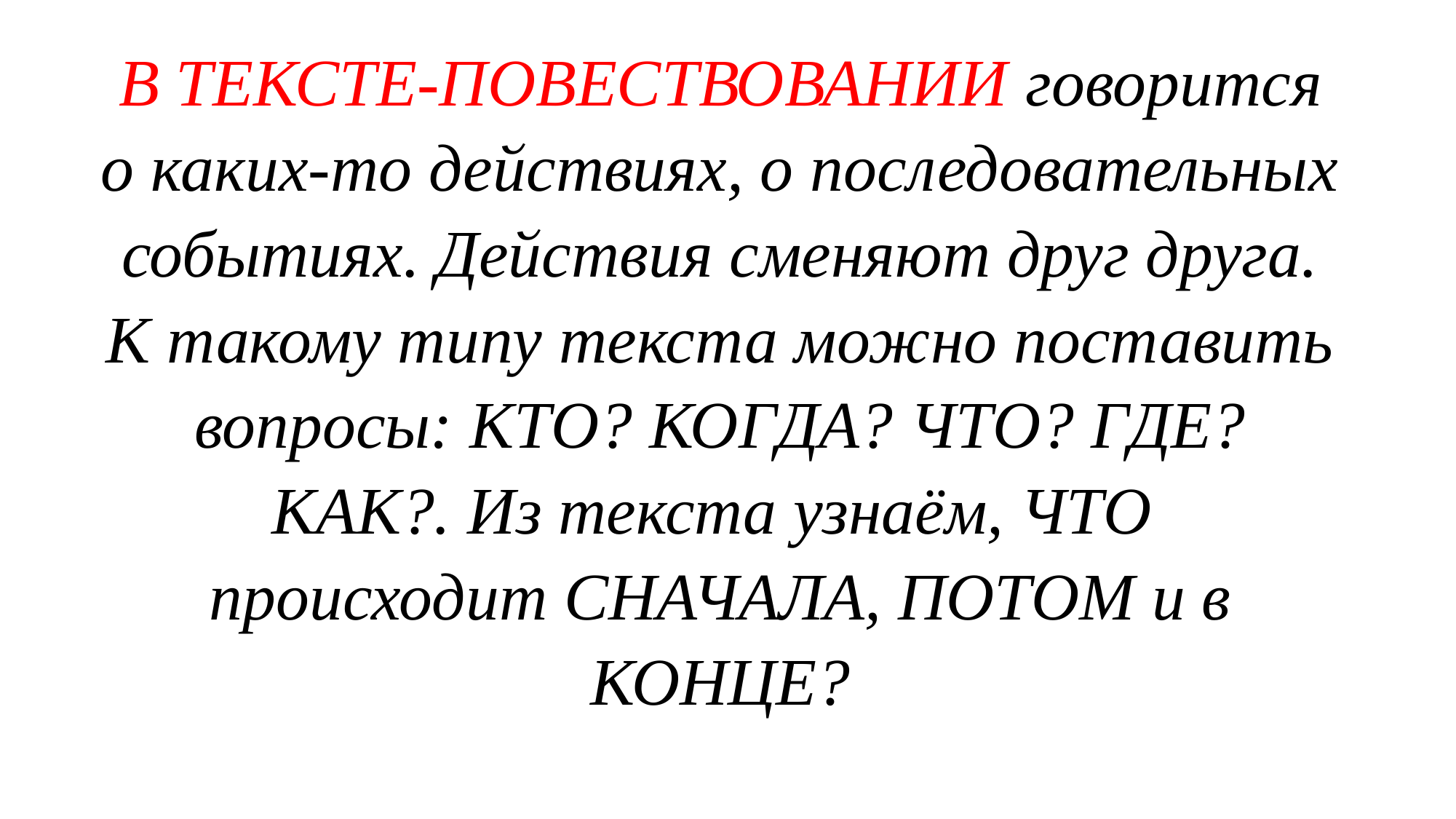

В ТЕКСТЕ-ПОВЕСТВОВАНИИ говорится о каких-то действиях, о последовательных событиях. Действия сменяют друг друга. К такому типу текста можно поставить вопросы: КТО? КОГДА? ЧТО? ГДЕ? КАК?. Из текста узнаём, ЧТО  происходит СНАЧАЛА, ПОТОМ и в КОНЦЕ?